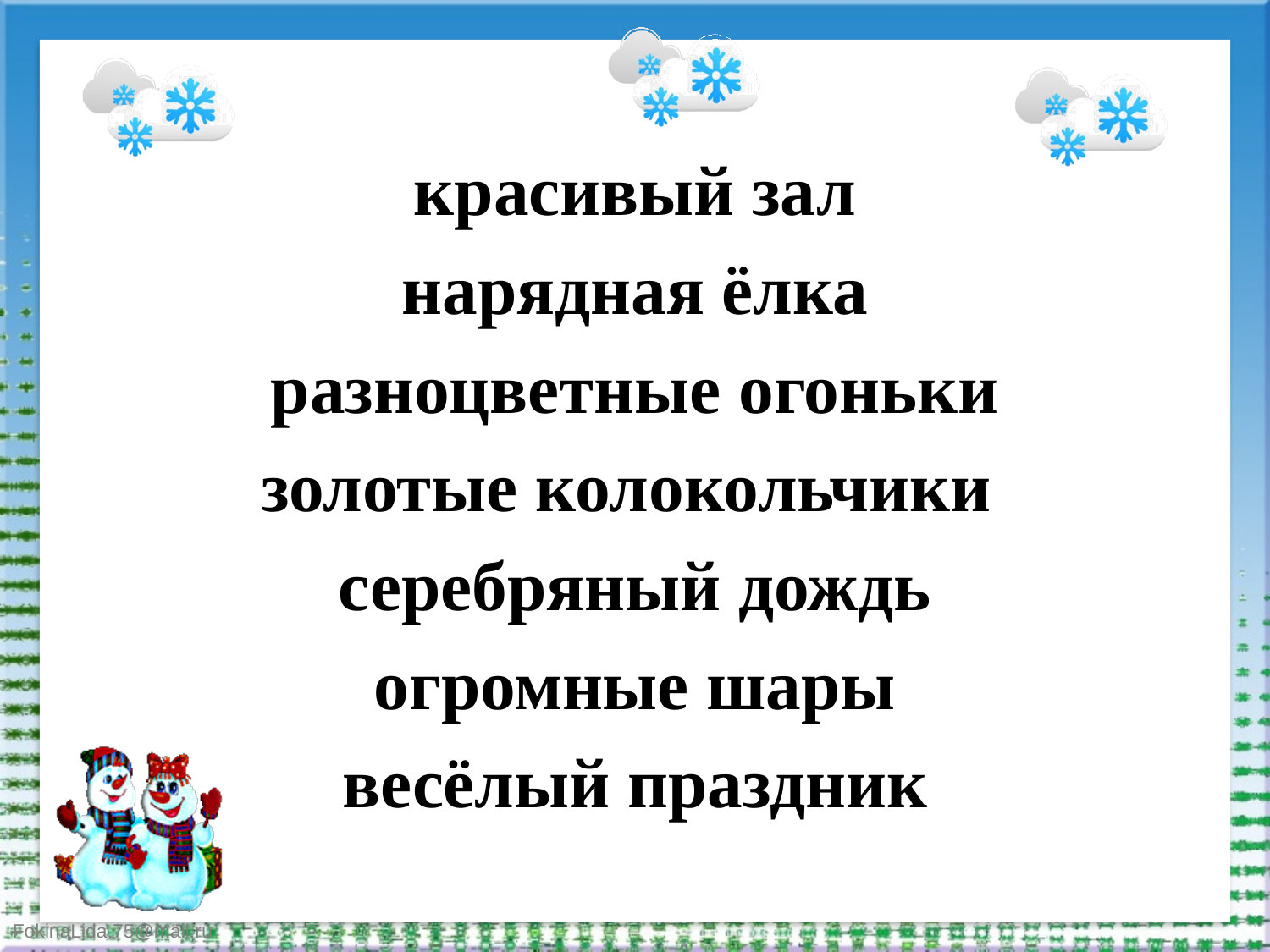

красивый зал
нарядная ёлка
разноцветные огоньки
золотые колокольчики
серебряный дождь
огромные шары
весёлый праздник